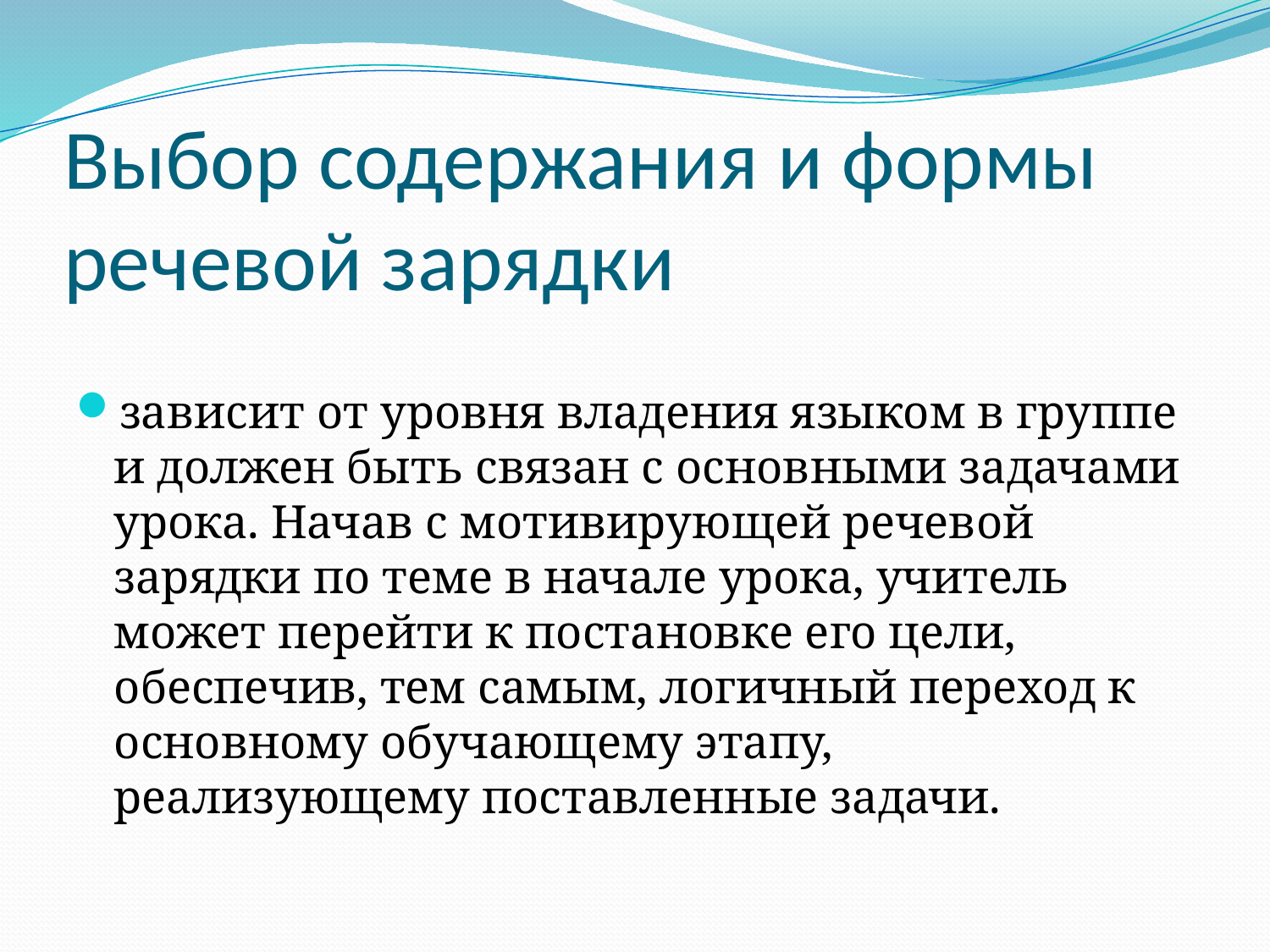

# Выбор содержания и формы речевой зарядки
зависит от уровня владения языком в группе и должен быть связан с основными задачами урока. Начав с мотивирующей речевой зарядки по теме в начале урока, учитель может перейти к постановке его цели, обеспечив, тем самым, логичный переход к основному обучающему этапу, реализующему поставленные задачи.